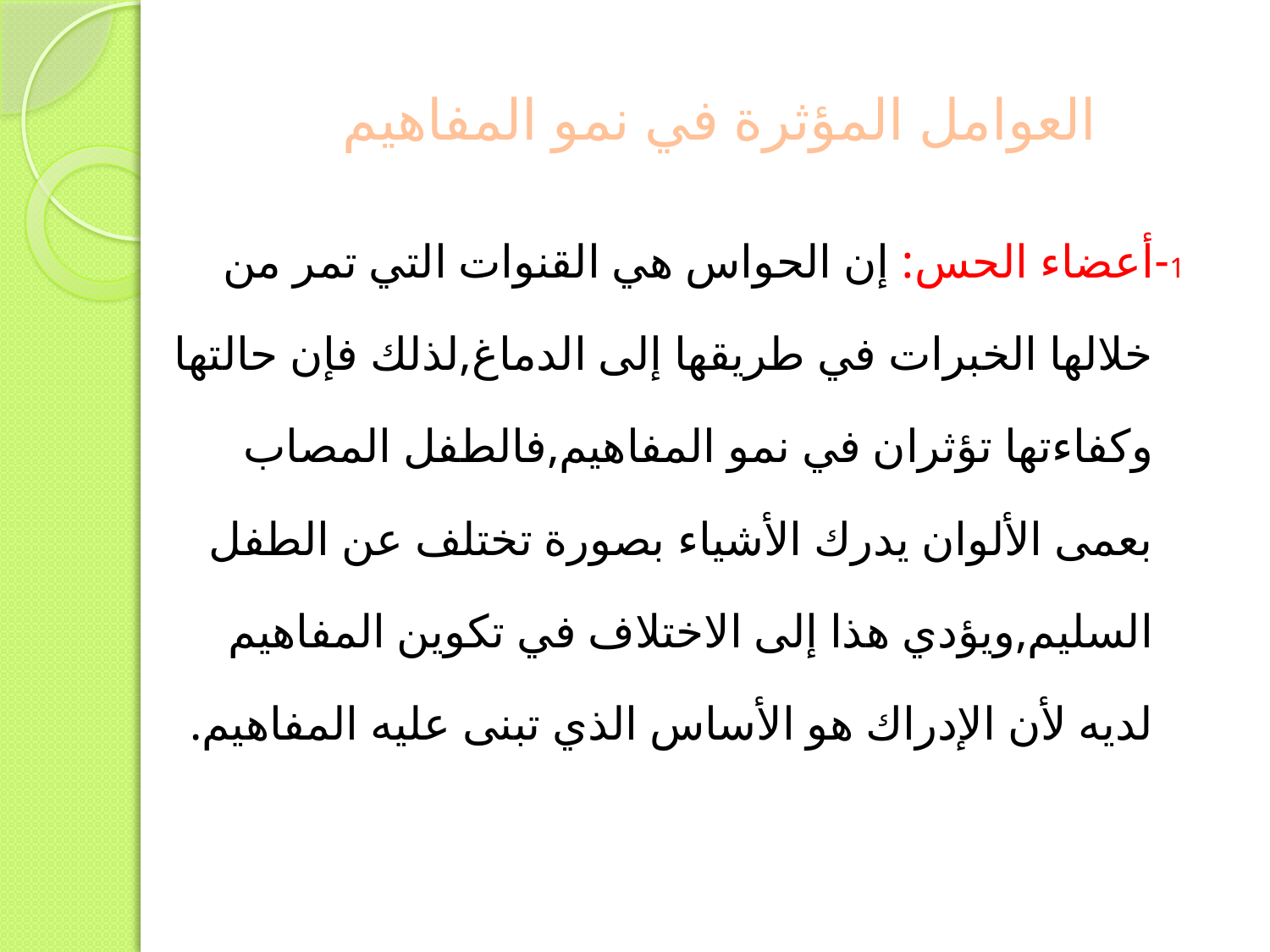

# العوامل المؤثرة في نمو المفاهيم
1-أعضاء الحس: إن الحواس هي القنوات التي تمر من خلالها الخبرات في طريقها إلى الدماغ,لذلك فإن حالتها وكفاءتها تؤثران في نمو المفاهيم,فالطفل المصاب بعمى الألوان يدرك الأشياء بصورة تختلف عن الطفل السليم,ويؤدي هذا إلى الاختلاف في تكوين المفاهيم لديه لأن الإدراك هو الأساس الذي تبنى عليه المفاهيم.